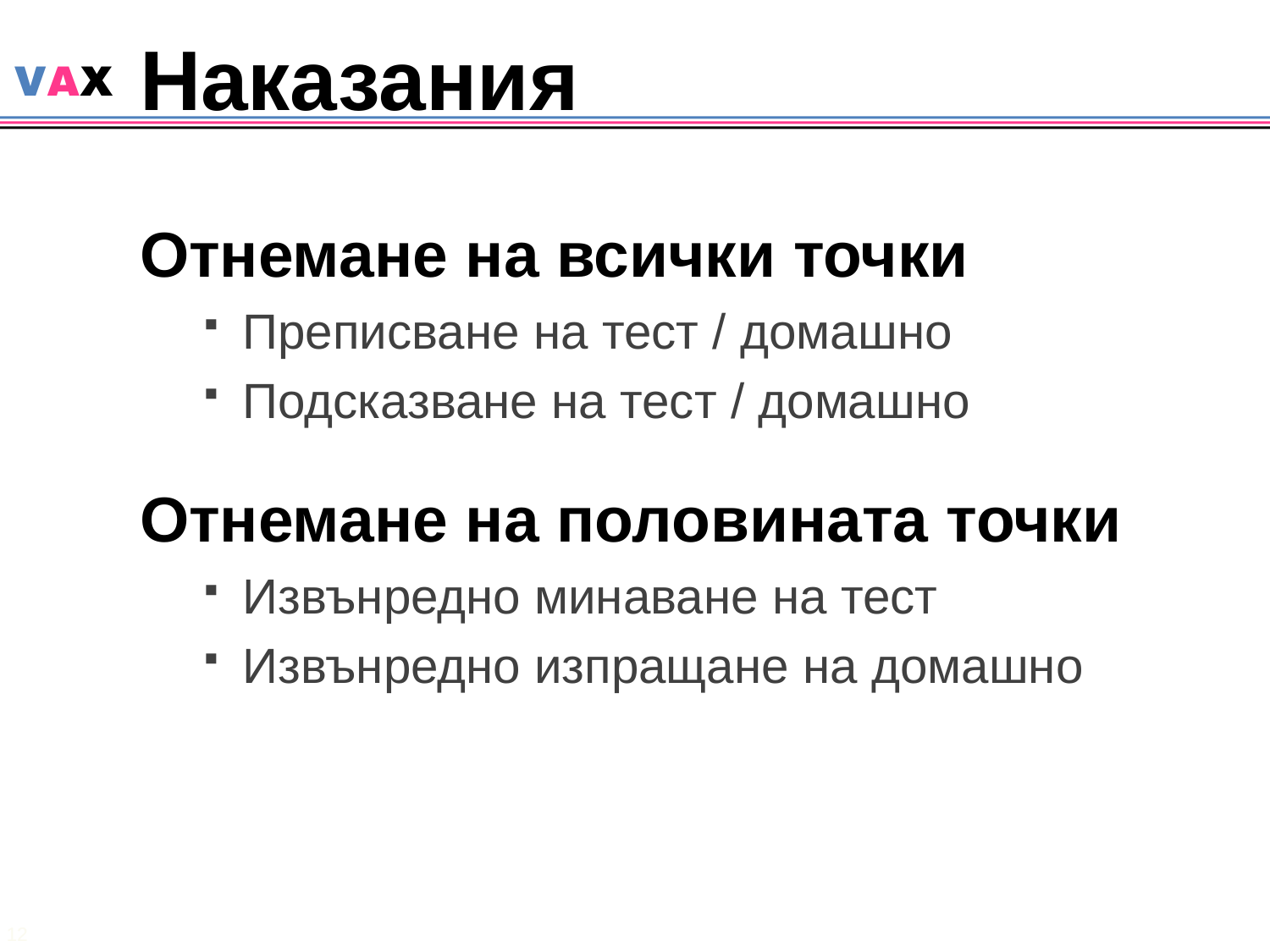

# Наказания
Отнемане на всички точки
Преписване на тест / домашно
Подсказване на тест / домашно
Отнемане на половината точки
Извънредно минаване на тест
Извънредно изпращане на домашно